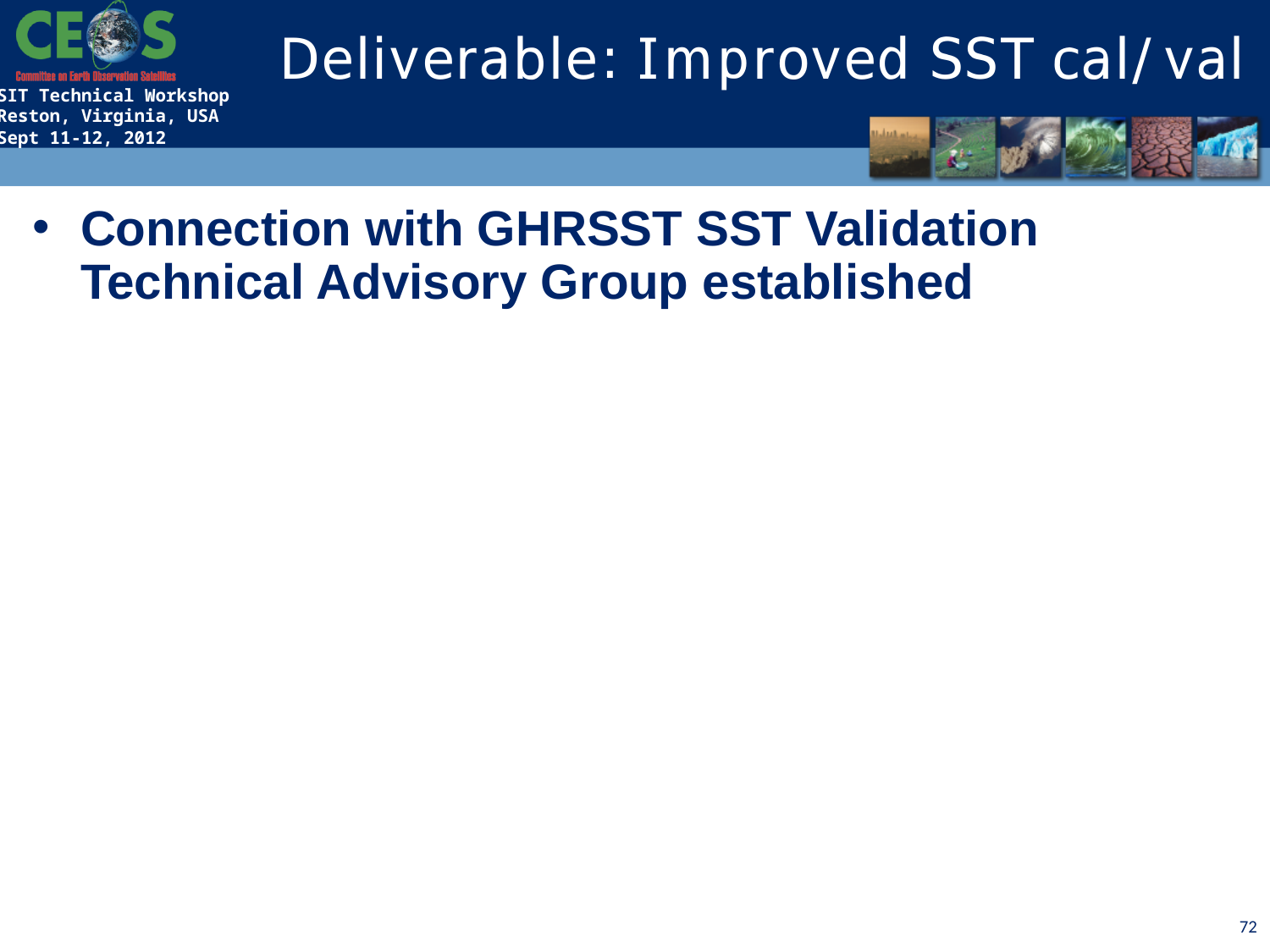

Deliverable: Improved SST cal/val
Connection with GHRSST SST Validation Technical Advisory Group established

72